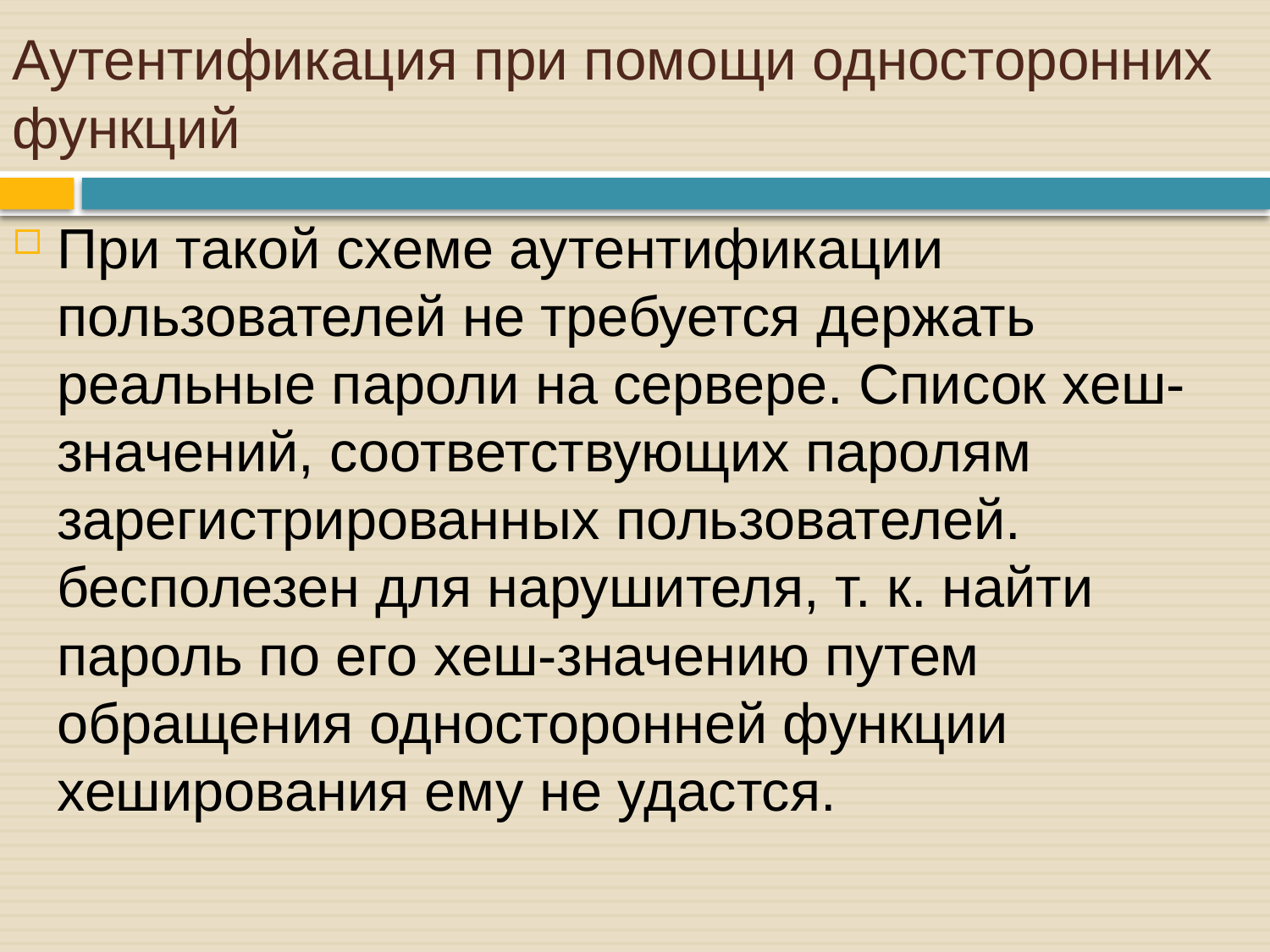

# Аутентификация при помощи односторонних функций
При такой схеме аутентификации пользователей не требуется держать реальные пароли на сервере. Список хеш-значений, соответствующих паролям зарегистрированных пользователей. бесполезен для нарушителя, т. к. найти пароль по его хеш-значению путем обращения односторонней функции хеширования ему не удастся.